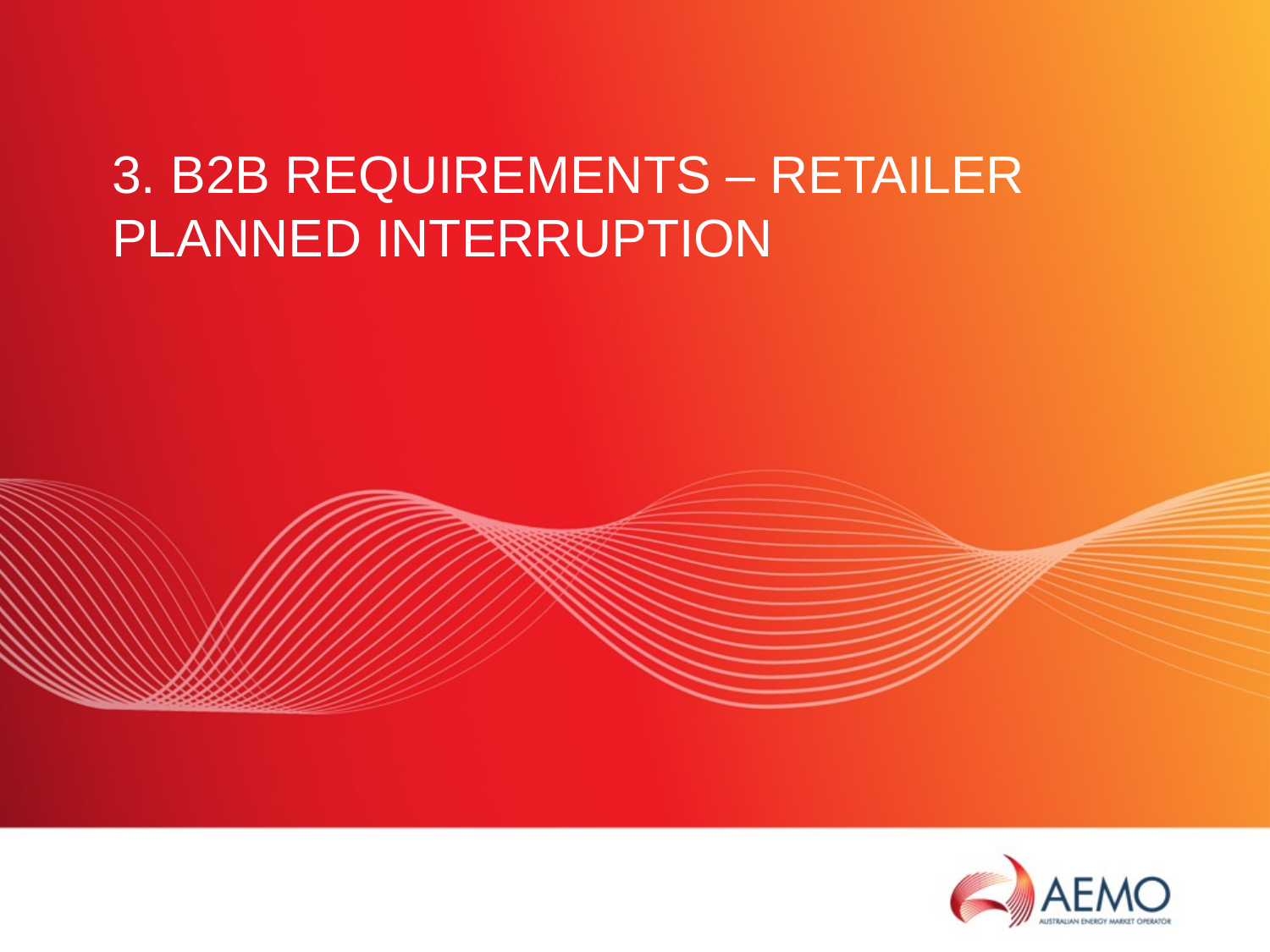

# 3. b2b Requirements – Retailer Planned Interruption